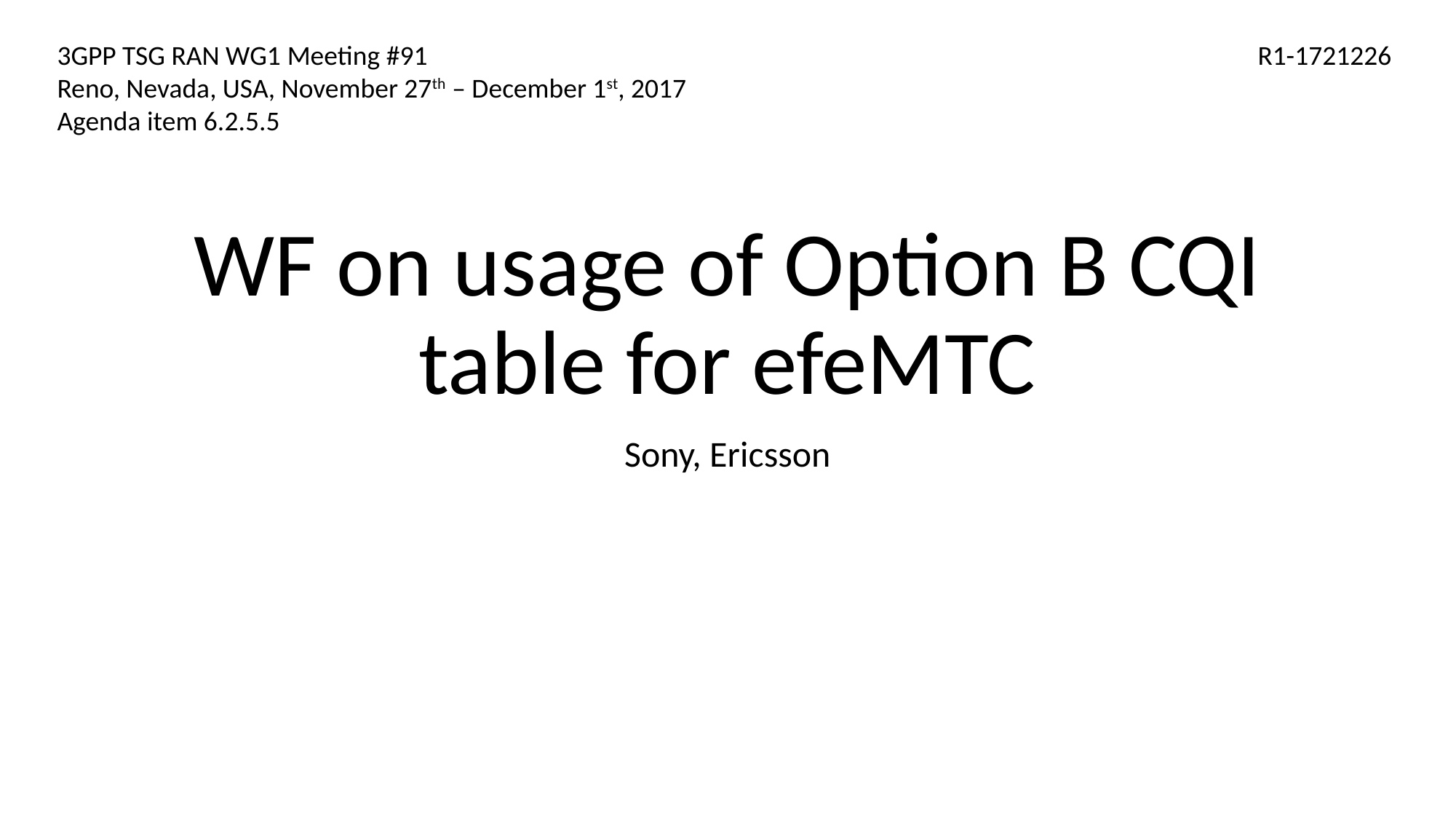

3GPP TSG RAN WG1 Meeting #91								R1-1721226
Reno, Nevada, USA, November 27th – December 1st, 2017
Agenda item 6.2.5.5
# WF on usage of Option B CQI table for efeMTC
Sony, Ericsson